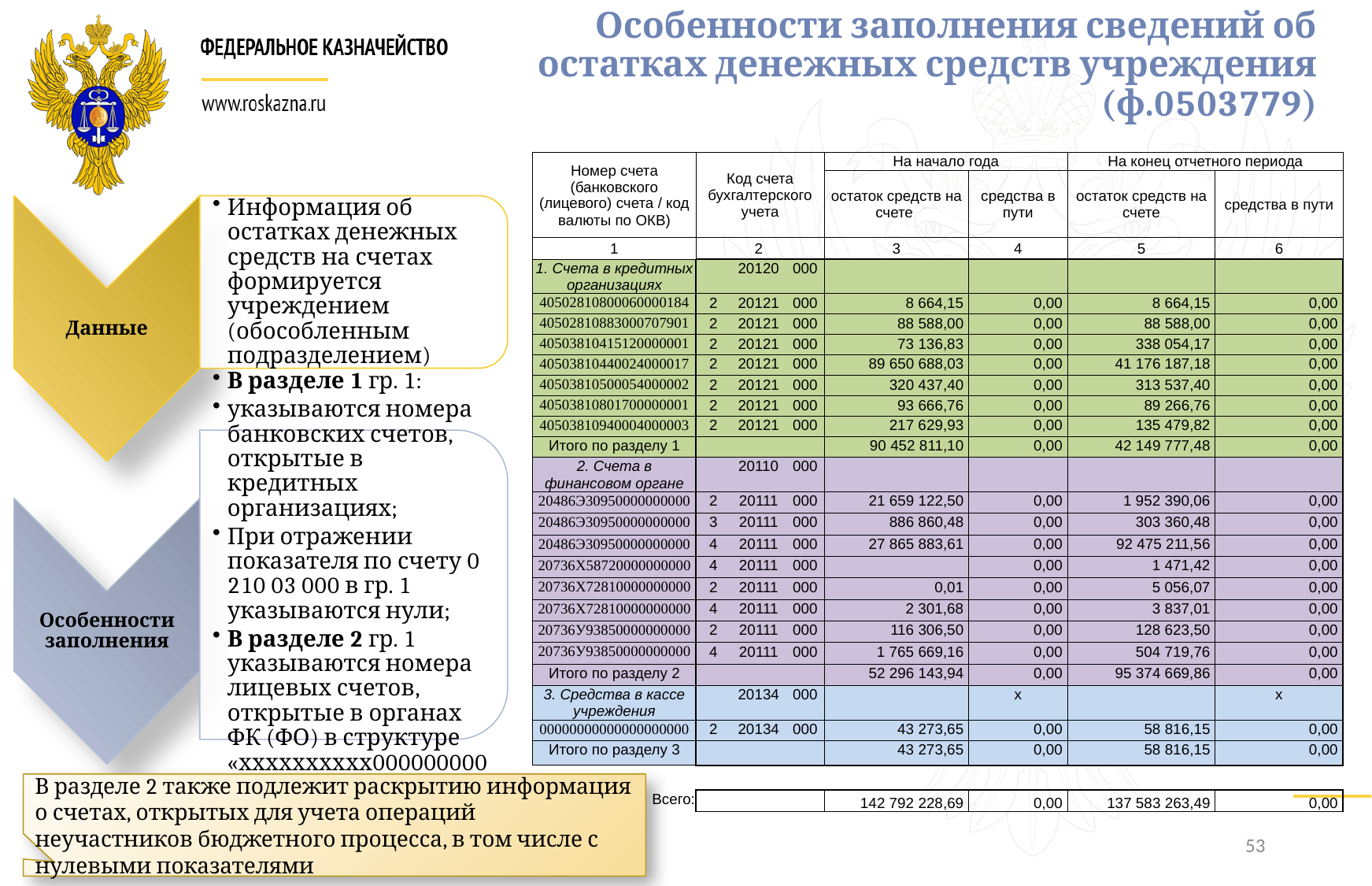

Особенности заполнения сведений об остатках денежных средств учреждения (ф.0503779)
| Номер счета (банковского (лицевого) счета / код валюты по ОКВ) | Код счета бухгалтерского учета |  |  | На начало года |  | На конец отчетного периода |  |
| --- | --- | --- | --- | --- | --- | --- | --- |
|  |  |  |  | остаток средств на счете | средства в пути | остаток средств на счете | средства в пути |
| 1 |  | 2 |  | 3 | 4 | 5 | 6 |
| 1. Счета в кредитных организациях |  | 20120 | 000 |  |  |  |  |
| 40502810800060000184 | 2 | 20121 | 000 | 8 664,15 | 0,00 | 8 664,15 | 0,00 |
| 40502810883000707901 | 2 | 20121 | 000 | 88 588,00 | 0,00 | 88 588,00 | 0,00 |
| 40503810415120000001 | 2 | 20121 | 000 | 73 136,83 | 0,00 | 338 054,17 | 0,00 |
| 40503810440024000017 | 2 | 20121 | 000 | 89 650 688,03 | 0,00 | 41 176 187,18 | 0,00 |
| 40503810500054000002 | 2 | 20121 | 000 | 320 437,40 | 0,00 | 313 537,40 | 0,00 |
| 40503810801700000001 | 2 | 20121 | 000 | 93 666,76 | 0,00 | 89 266,76 | 0,00 |
| 40503810940004000003 | 2 | 20121 | 000 | 217 629,93 | 0,00 | 135 479,82 | 0,00 |
| Итого по разделу 1 |  |  |  | 90 452 811,10 | 0,00 | 42 149 777,48 | 0,00 |
| 2. Счета в финансовом органе |  | 20110 | 000 |  |  |  |  |
| 20486Э30950000000000 | 2 | 20111 | 000 | 21 659 122,50 | 0,00 | 1 952 390,06 | 0,00 |
| 20486Э30950000000000 | 3 | 20111 | 000 | 886 860,48 | 0,00 | 303 360,48 | 0,00 |
| 20486Э30950000000000 | 4 | 20111 | 000 | 27 865 883,61 | 0,00 | 92 475 211,56 | 0,00 |
| 20736X58720000000000 | 4 | 20111 | 000 |  | 0,00 | 1 471,42 | 0,00 |
| 20736X72810000000000 | 2 | 20111 | 000 | 0,01 | 0,00 | 5 056,07 | 0,00 |
| 20736X72810000000000 | 4 | 20111 | 000 | 2 301,68 | 0,00 | 3 837,01 | 0,00 |
| 20736У93850000000000 | 2 | 20111 | 000 | 116 306,50 | 0,00 | 128 623,50 | 0,00 |
| 20736У93850000000000 | 4 | 20111 | 000 | 1 765 669,16 | 0,00 | 504 719,76 | 0,00 |
| Итого по разделу 2 |  |  |  | 52 296 143,94 | 0,00 | 95 374 669,86 | 0,00 |
| 3. Средства в кассе учреждения |  | 20134 | 000 |  | x |  | x |
| 00000000000000000000 | 2 | 20134 | 000 | 43 273,65 | 0,00 | 58 816,15 | 0,00 |
| Итого по разделу 3 |  |  |  | 43 273,65 | 0,00 | 58 816,15 | 0,00 |
|  |  |  |  |  |  |  |  |
| Всего: |  |  |  | 142 792 228,69 | 0,00 | 137 583 263,49 | 0,00 |
Данные
Информация об остатках денежных средств на счетах формируется учреждением (обособленным подразделением)
Особенности заполнения
В разделе 1 гр. 1:
указываются номера банковских счетов, открытые в кредитных организациях;
При отражении показателя по счету 0 210 03 000 в гр. 1 указываются нули;
В разделе 2 гр. 1 указываются номера лицевых счетов, открытые в органах ФК (ФО) в структуре «хххххххххх000000000»
В разделе 2 также подлежит раскрытию информация о счетах, открытых для учета операций неучастников бюджетного процесса, в том числе с нулевыми показателями
53